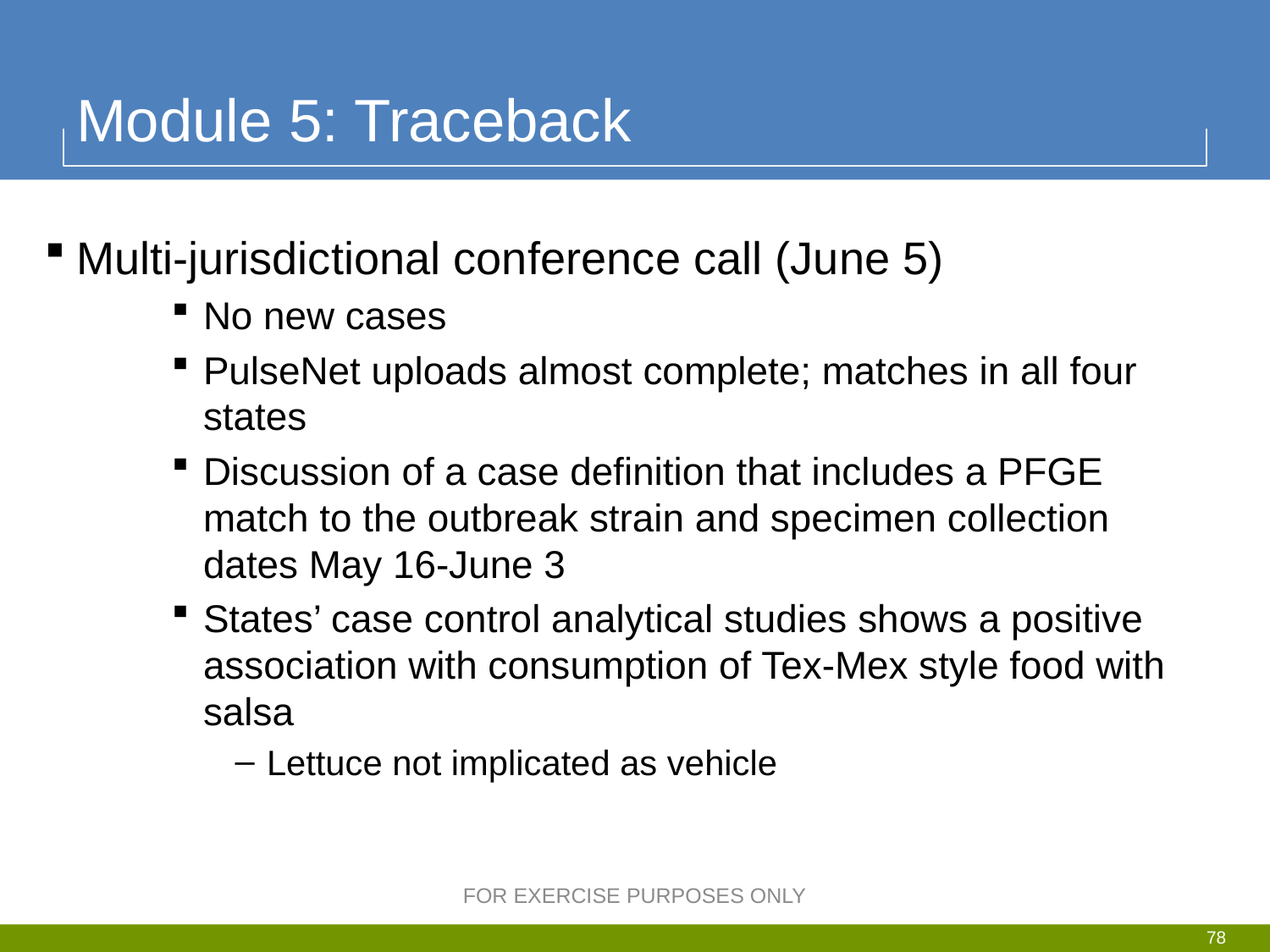

# Module 5: Traceback
Multi-jurisdictional conference call (June 5)
No new cases
PulseNet uploads almost complete; matches in all four states
Discussion of a case definition that includes a PFGE match to the outbreak strain and specimen collection dates May 16-June 3
States’ case control analytical studies shows a positive association with consumption of Tex-Mex style food with salsa
Lettuce not implicated as vehicle
FOR EXERCISE PURPOSES ONLY